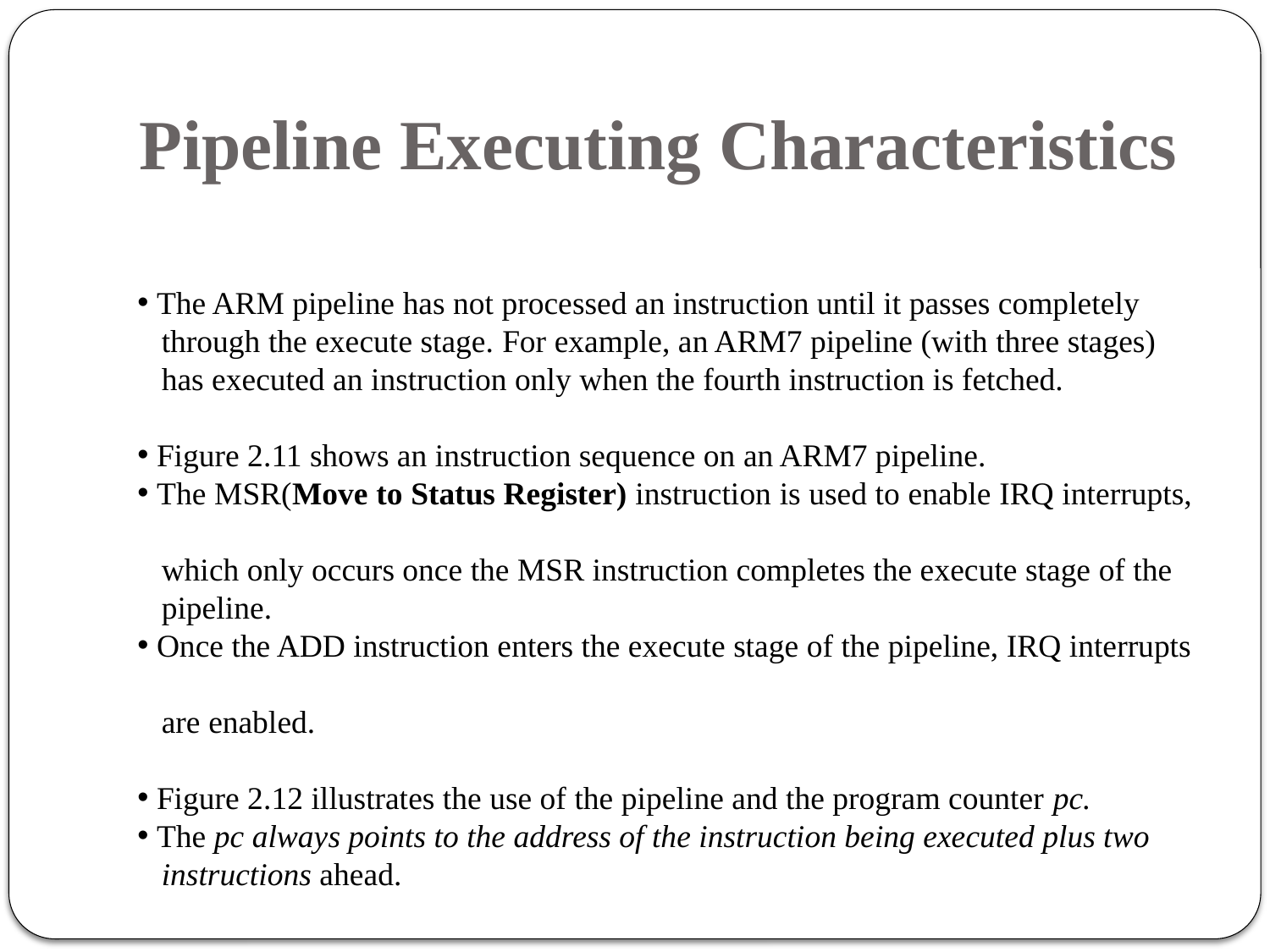

# Pipeline Executing Characteristics
 The ARM pipeline has not processed an instruction until it passes completely
   through the execute stage. For example, an ARM7 pipeline (with three stages)
   has executed an instruction only when the fourth instruction is fetched.

 Figure 2.11 shows an instruction sequence on an ARM7 pipeline.
 The MSR(Move to Status Register) instruction is used to enable IRQ interrupts,
   which only occurs once the MSR instruction completes the execute stage of the
   pipeline.
 Once the ADD instruction enters the execute stage of the pipeline, IRQ interrupts
   are enabled.

 Figure 2.12 illustrates the use of the pipeline and the program counter pc.
 The pc always points to the address of the instruction being executed plus two
   instructions ahead.